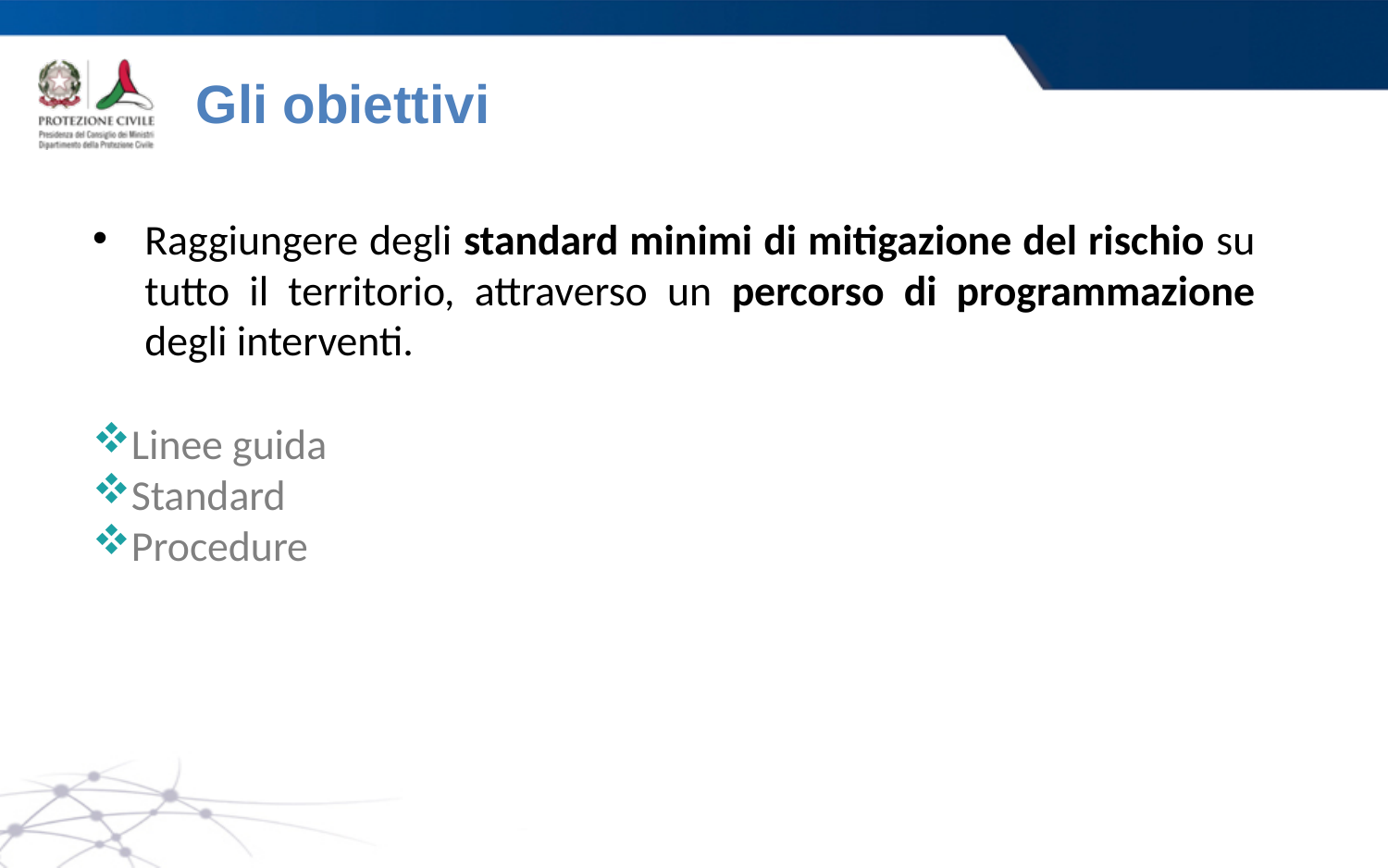

# Gli obiettivi
Raggiungere degli standard minimi di mitigazione del rischio su tutto il territorio, attraverso un percorso di programmazione degli interventi.
Linee guida
Standard
Procedure